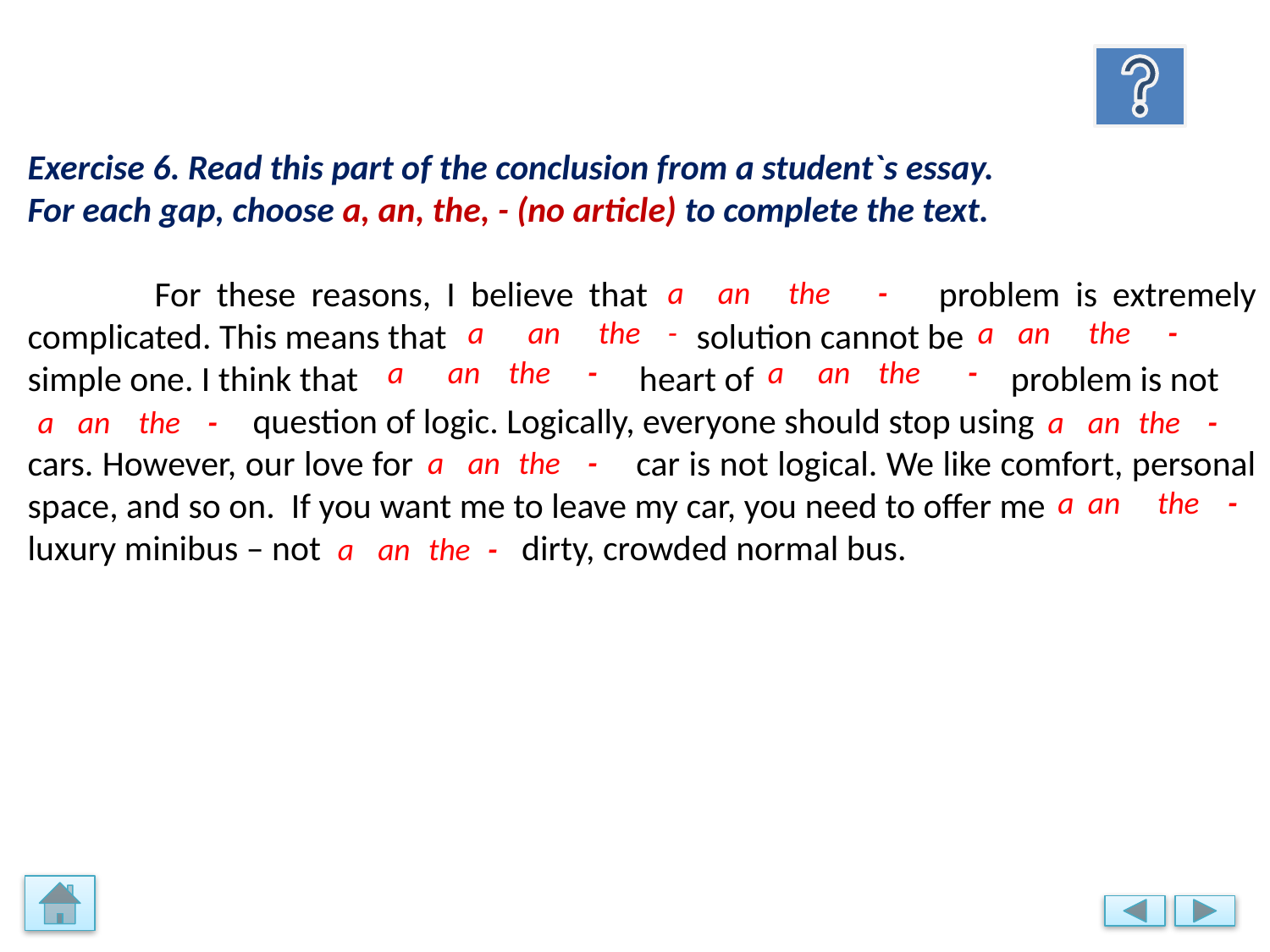

Exercise 6. Read this part of the conclusion from a student`s essay.
For each gap, choose a, an, the, - (no article) to complete the text.

	For these reasons, I believe that                   problem is extremely complicated. This means that                               solution cannot be
simple one. I think that                                   heart of                                problem is not
                            question of logic. Logically, everyone should stop using
cars. However, our love for                         car is not logical. We like comfort, personal space, and so on.  If you want me to leave my car, you need to offer me
luxury minibus – not                         dirty, crowded normal bus.
a
an
the
-
a
an
the
-
a
an
the
-
a
an
the
-
a
an
the
-
a
an
the
-
a
an
the
-
a
an
the
-
a
an
the
-
a
an
the
-